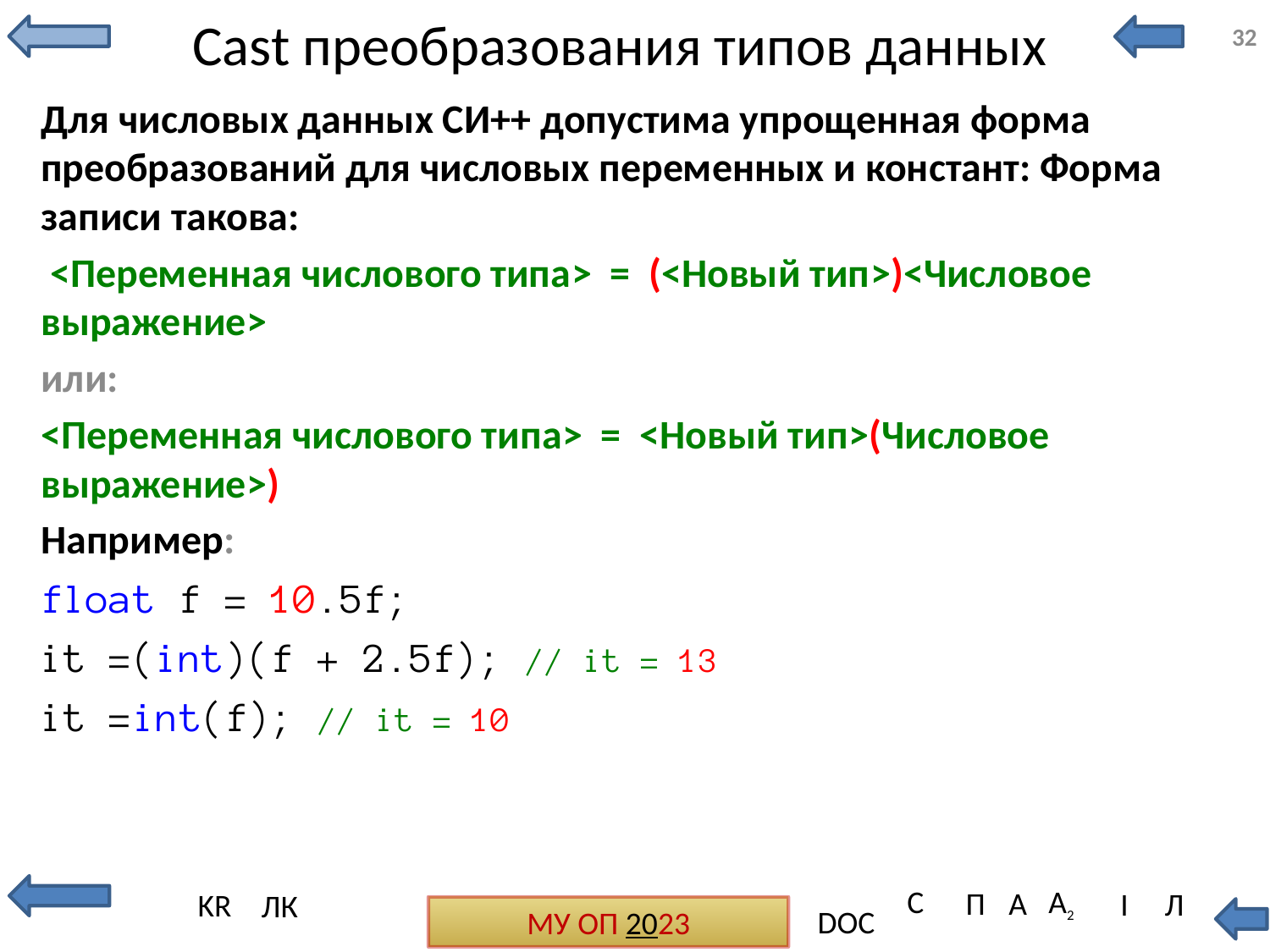

# Cast преобразования типов данных
32
Для числовых данных СИ++ допустима упрощенная форма преобразований для числовых переменных и констант: Форма записи такова:
 <Переменная числового типа>  =  (<Новый тип>)<Числовое выражение>
или:
<Переменная числового типа>  =  <Новый тип>(Числовое выражение>)
Например:
float f = 10.5f;
it =(int)(f + 2.5f); // it = 13
it =int(f); // it = 10